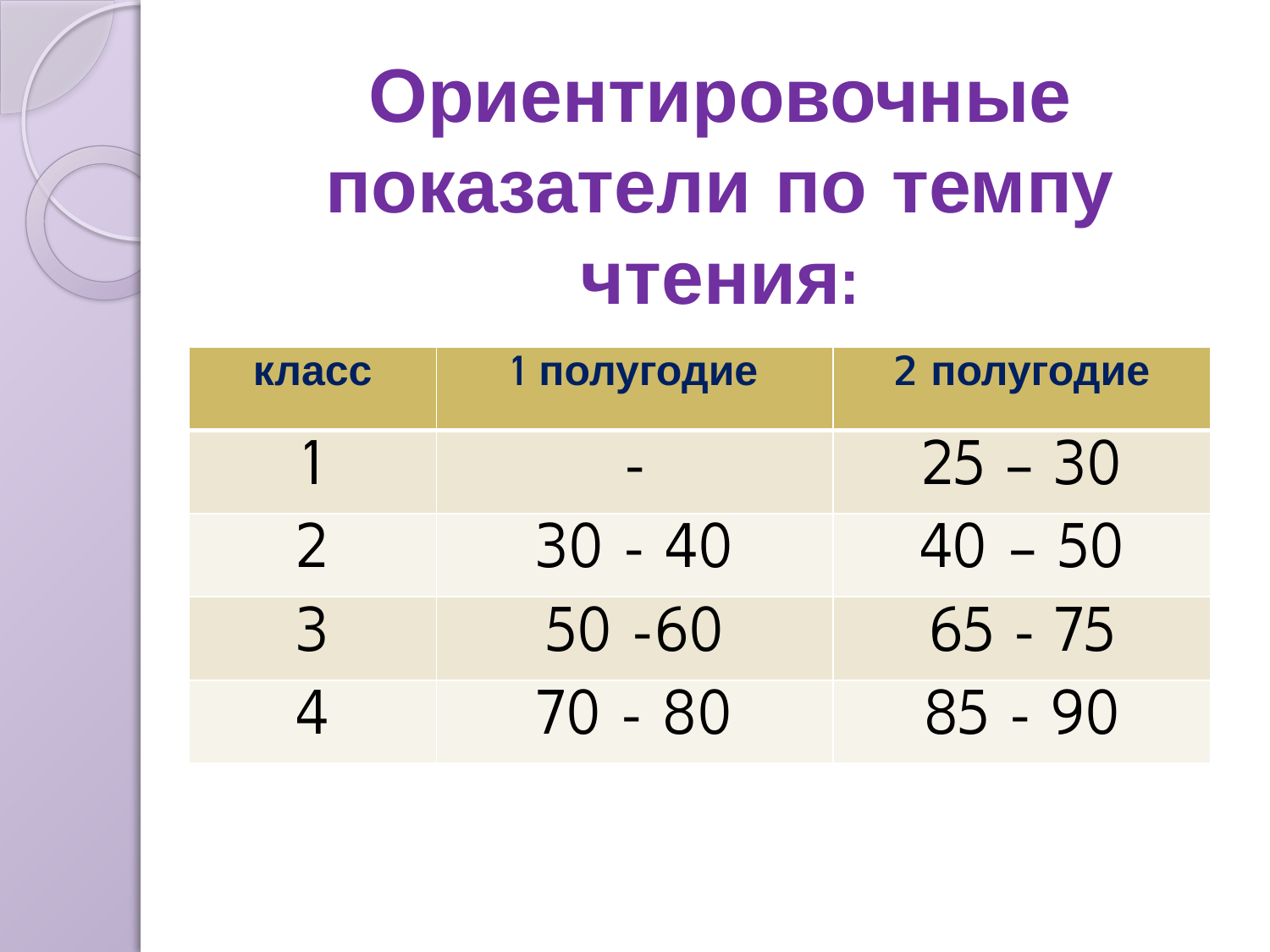

# Ориентировочные показатели по темпу чтения:
| класс | 1 полугодие | 2 полугодие |
| --- | --- | --- |
| 1 | - | 25 – 30 |
| 2 | 30 - 40 | 40 – 50 |
| 3 | 50 -60 | 65 - 75 |
| 4 | 70 - 80 | 85 - 90 |